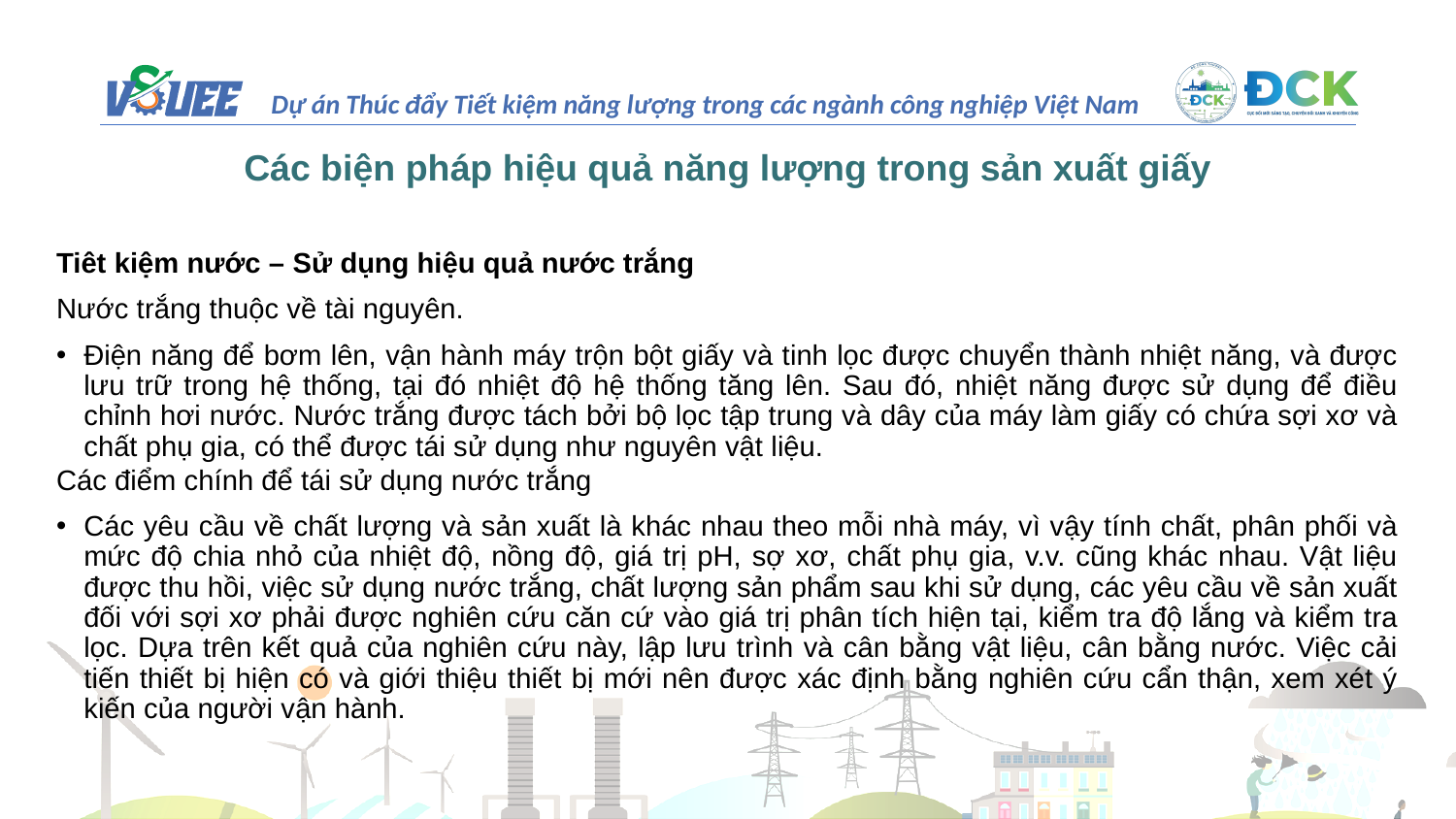

# Các biện pháp hiệu quả năng lượng trong sản xuất giấy
Tiêt kiệm nước – Sử dụng hiệu quả nước trắng
Nước trắng thuộc về tài nguyên.
Điện năng để bơm lên, vận hành máy trộn bột giấy và tinh lọc được chuyển thành nhiệt năng, và được lưu trữ trong hệ thống, tại đó nhiệt độ hệ thống tăng lên. Sau đó, nhiệt năng được sử dụng để điều chỉnh hơi nước. Nước trắng được tách bởi bộ lọc tập trung và dây của máy làm giấy có chứa sợi xơ và chất phụ gia, có thể được tái sử dụng như nguyên vật liệu.
Các điểm chính để tái sử dụng nước trắng
Các yêu cầu về chất lượng và sản xuất là khác nhau theo mỗi nhà máy, vì vậy tính chất, phân phối và mức độ chia nhỏ của nhiệt độ, nồng độ, giá trị pH, sợ xơ, chất phụ gia, v.v. cũng khác nhau. Vật liệu được thu hồi, việc sử dụng nước trắng, chất lượng sản phẩm sau khi sử dụng, các yêu cầu về sản xuất đối với sợi xơ phải được nghiên cứu căn cứ vào giá trị phân tích hiện tại, kiểm tra độ lắng và kiểm tra lọc. Dựa trên kết quả của nghiên cứu này, lập lưu trình và cân bằng vật liệu, cân bằng nước. Việc cải tiến thiết bị hiện có và giới thiệu thiết bị mới nên được xác định bằng nghiên cứu cẩn thận, xem xét ý kiến của người vận hành.